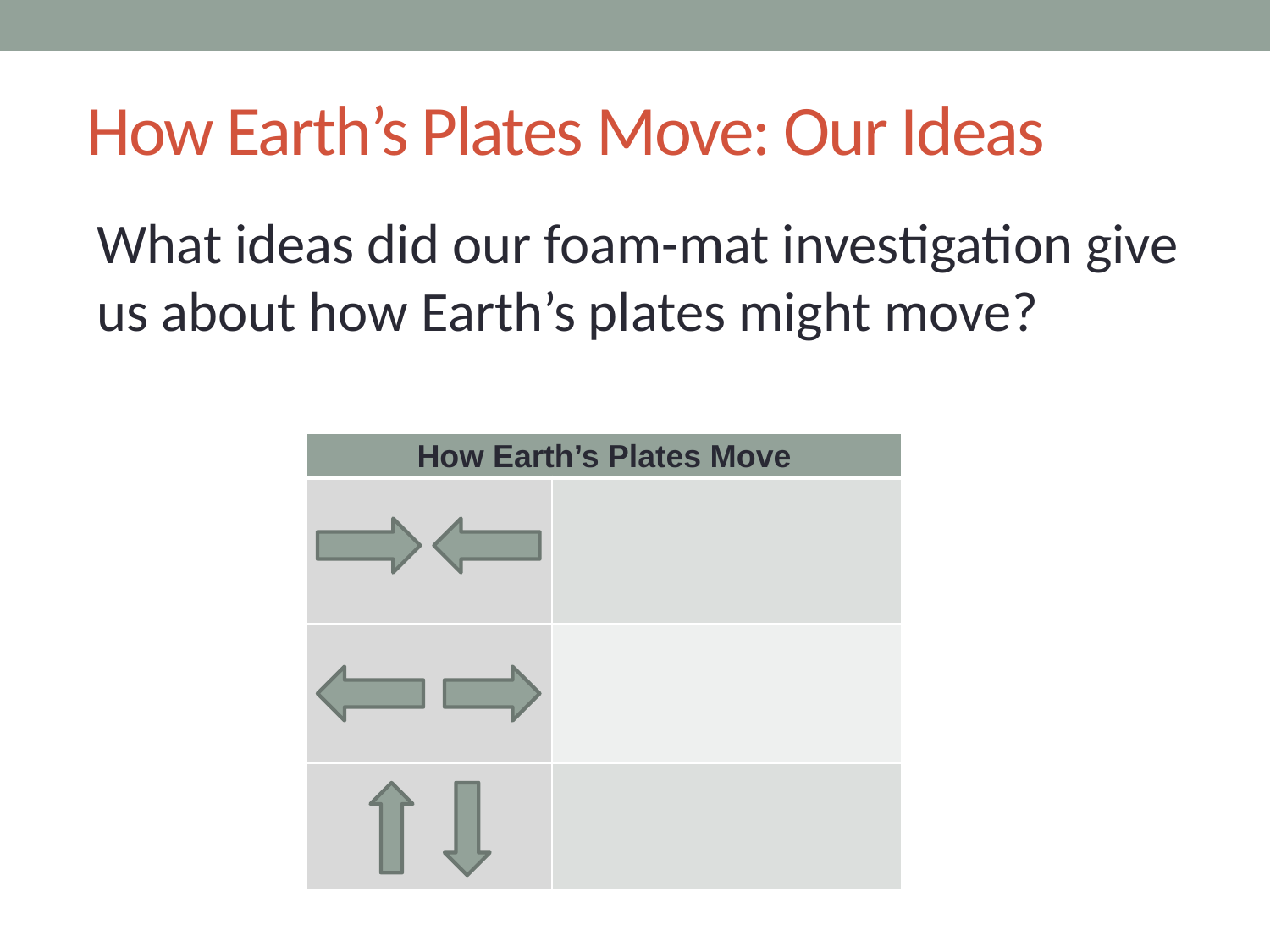

# How Earth’s Plates Move: Our Ideas

What ideas did our foam-mat investigation give us about how Earth’s plates might move?
| How Earth’s Plates Move |  |
| --- | --- |
|  |  |
|  |  |
|  |  |